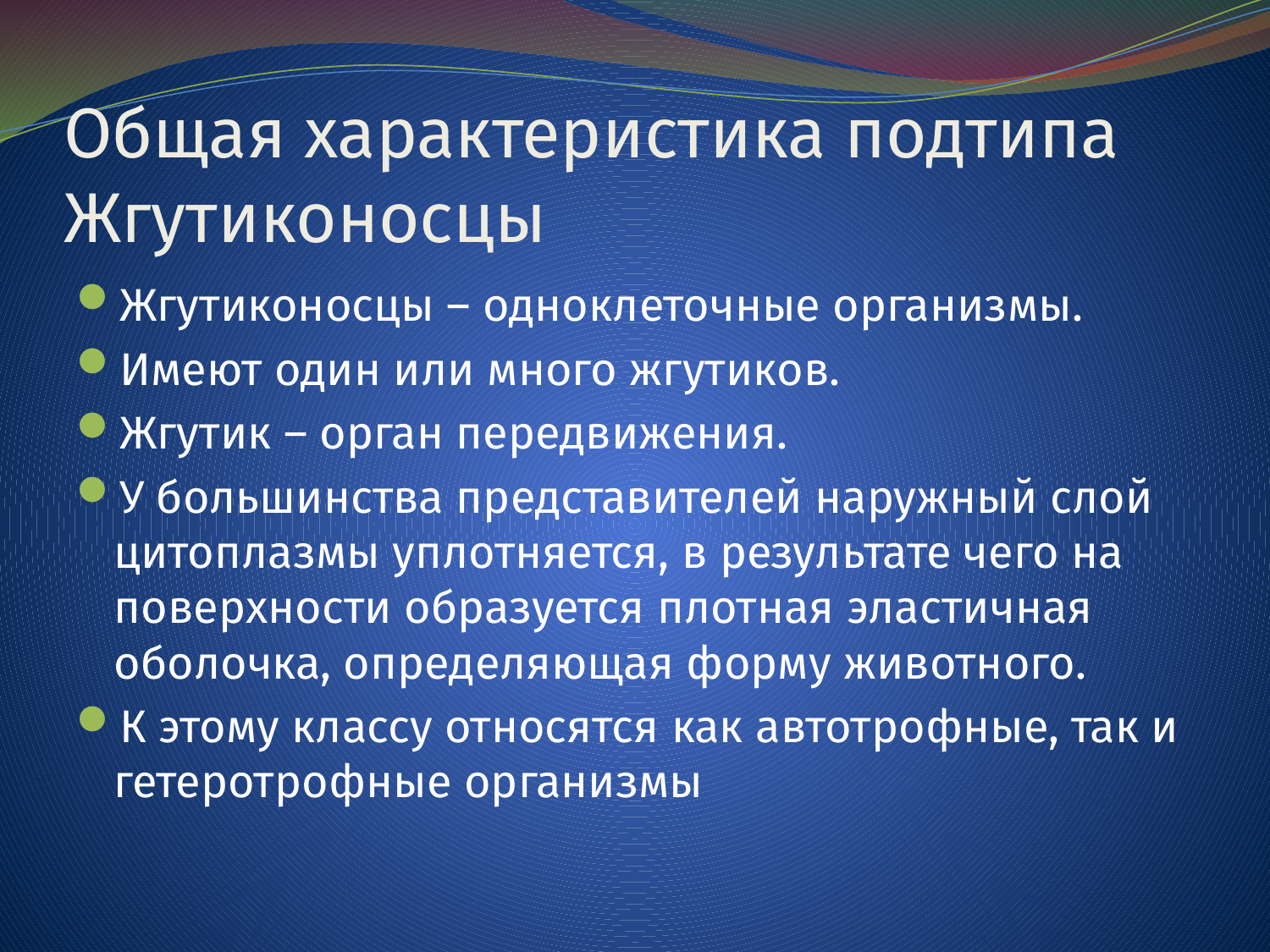

# Общая характеристика подтипа Жгутиконосцы
Жгутиконосцы – одноклеточные организмы.
Имеют один или много жгутиков.
Жгутик – орган передвижения.
У большинства представителей наружный слой цитоплазмы уплотняется, в результате чего на поверхности образуется плотная эластичная оболочка, определяющая форму животного.
К этому классу относятся как автотрофные, так и гетеротрофные организмы